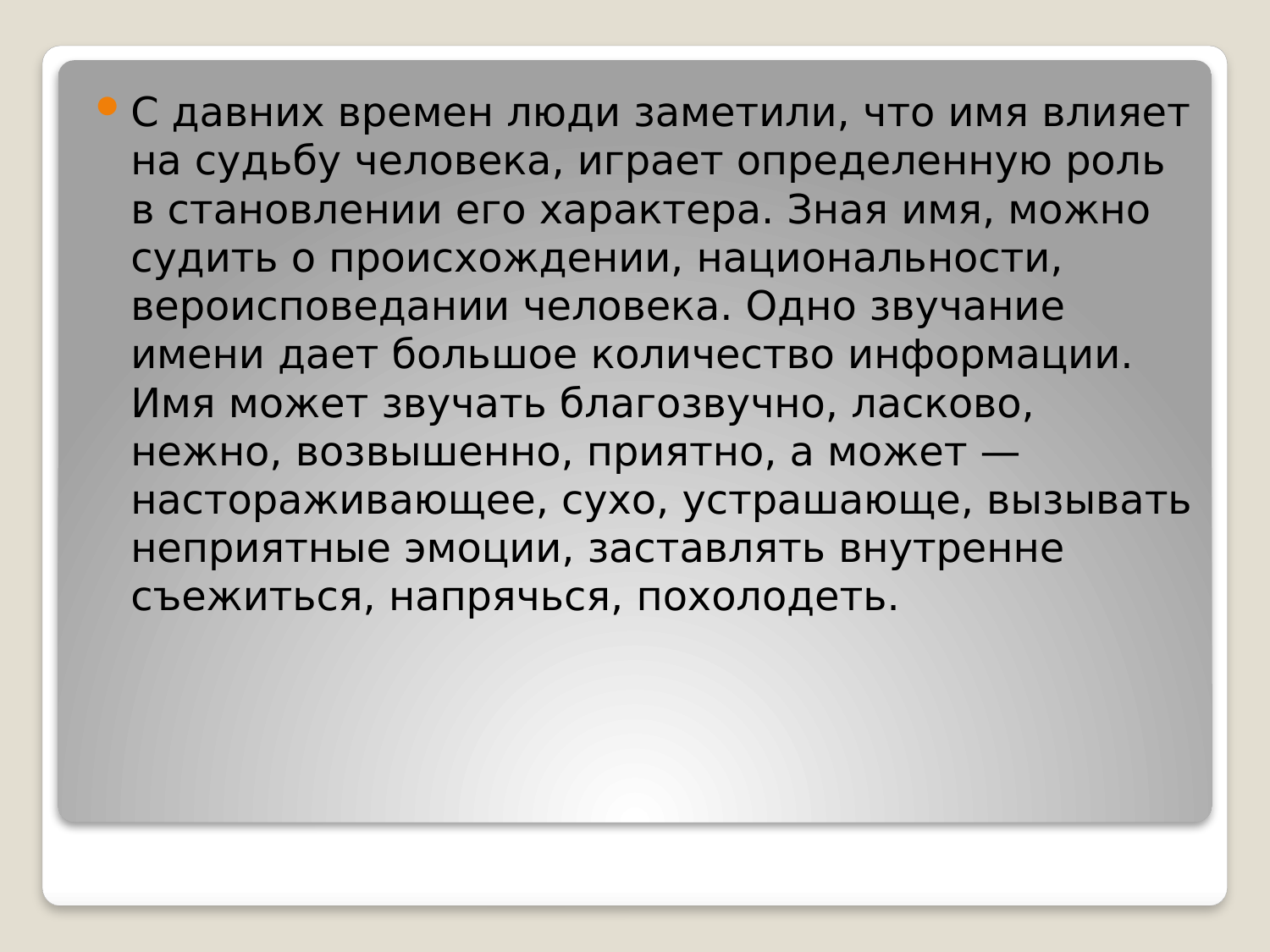

С давних времен люди заметили, что имя влияет на судьбу человека, играет определенную роль в становлении его характера. Зная имя, можно судить о происхождении, национальности, вероисповедании человека. Одно звучание имени дает большое количество информации. Имя может звучать благозвучно, ласково, нежно, возвышенно, приятно, а может — настораживающее, сухо, устрашающе, вызывать неприятные эмоции, заставлять внутренне съежиться, напрячься, похолодеть.
#